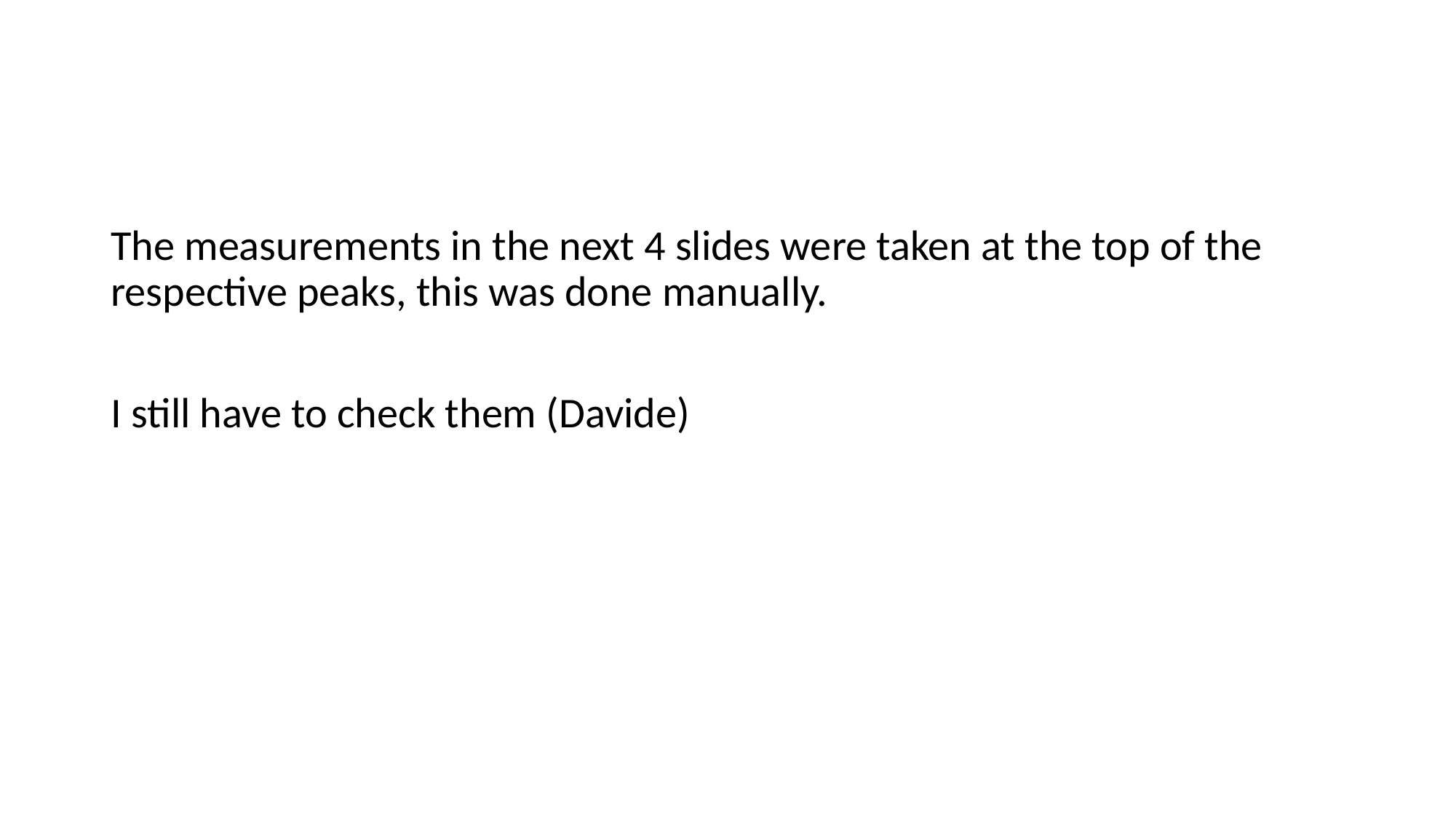

#
The measurements in the next 4 slides were taken at the top of the respective peaks, this was done manually.

I still have to check them (Davide)